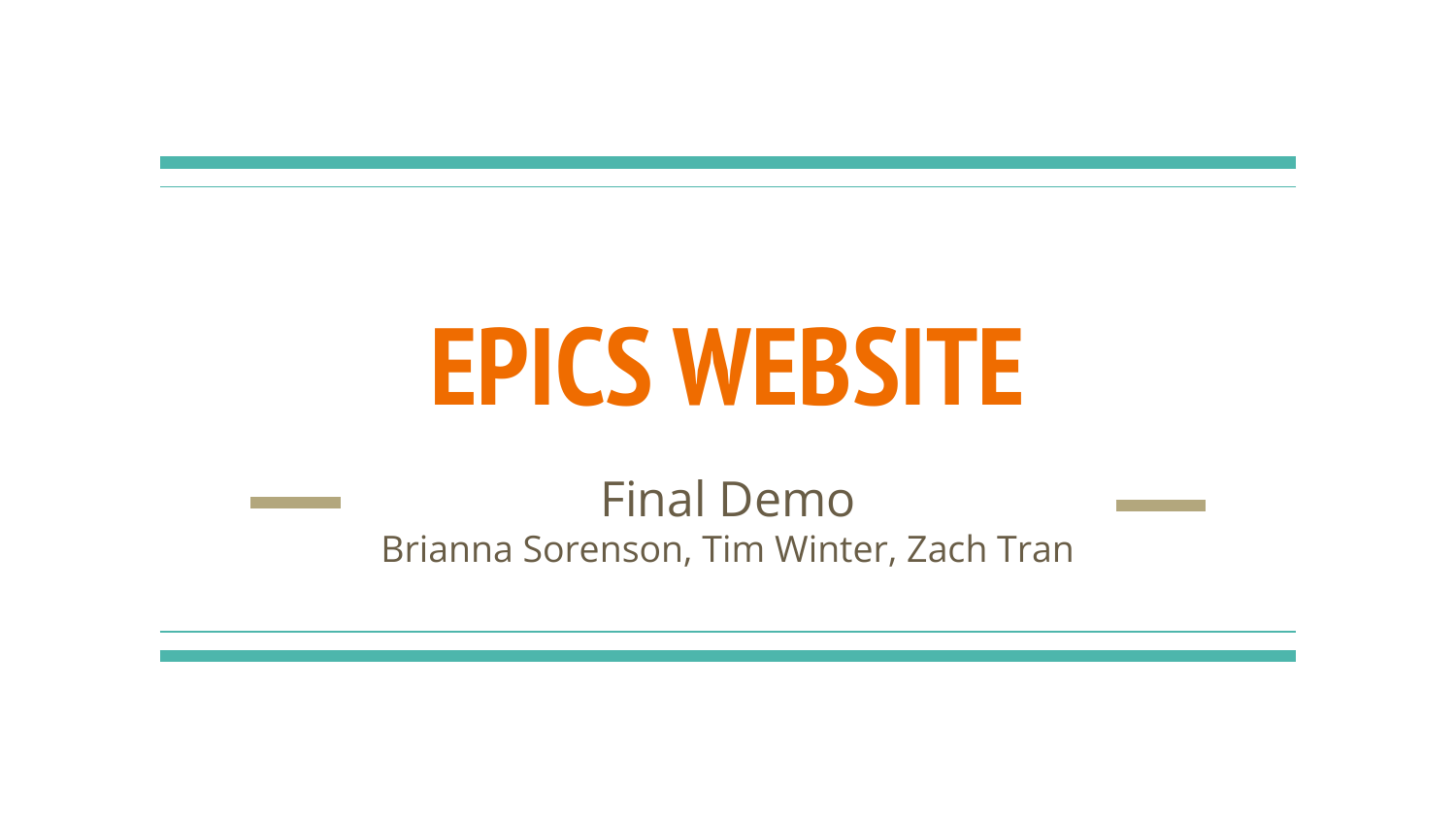

# EPICS WEBSITE
Final Demo
Brianna Sorenson, Tim Winter, Zach Tran